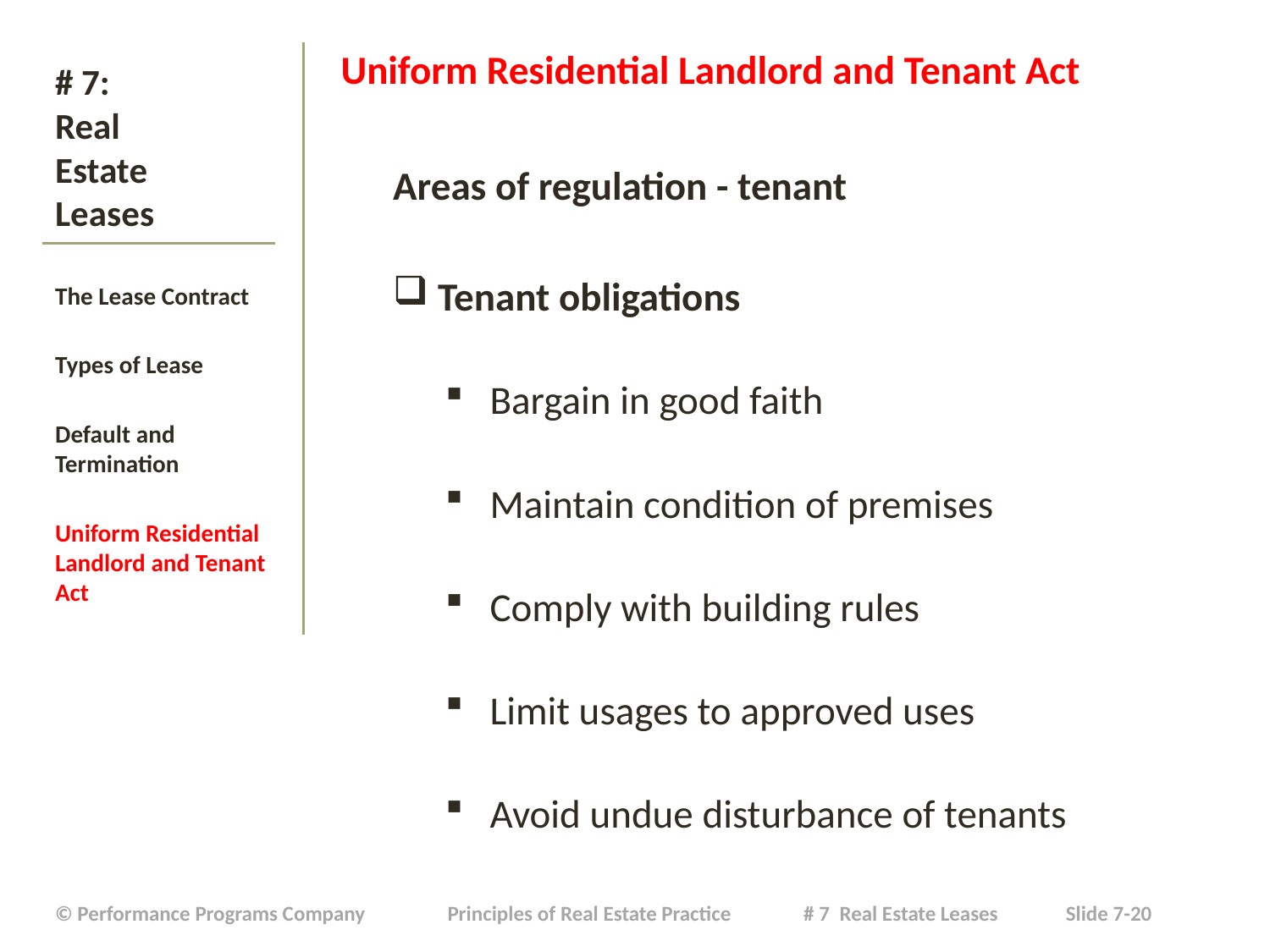

Uniform Residential Landlord and Tenant Act

Areas of regulation - tenant

Tenant obligations
Bargain in good faith
Maintain condition of premises
Comply with building rules
Limit usages to approved uses
Avoid undue disturbance of tenants

# # 7: Real Estate Leases

The Lease Contract

Types of Lease

Default and Termination

Uniform Residential Landlord and Tenant Act

| © Performance Programs Company Principles of Real Estate Practice # 7 Real Estate Leases Slide 7-20 |
| --- |